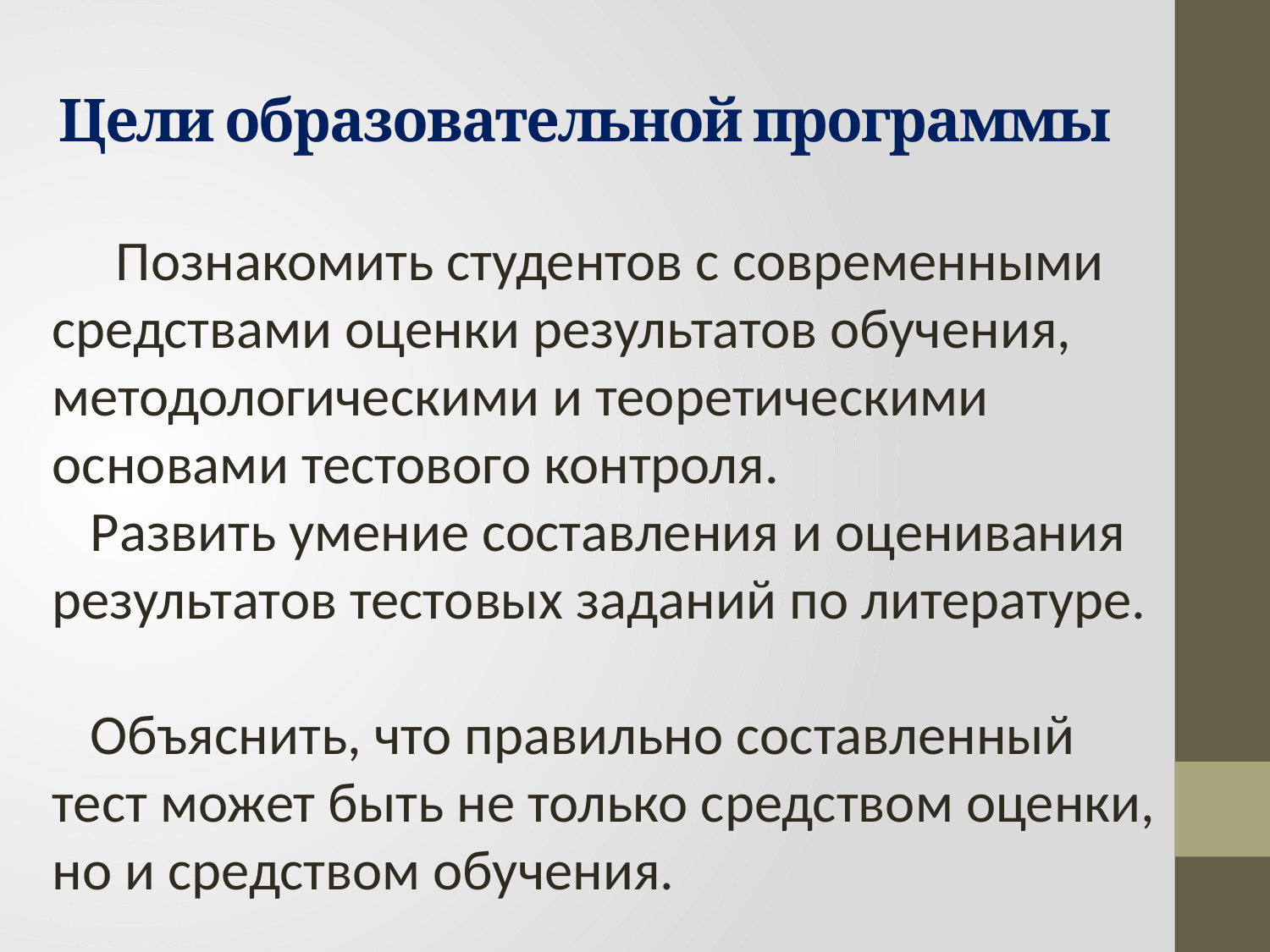

# Цели образовательной программы
     Познакомить студентов с современными средствами оценки результатов обучения, методологическими и теоретическими основами тестового контроля.
   Развить умение составления и оценивания результатов тестовых заданий по литературе.
   Объяснить, что правильно составленный тест может быть не только средством оценки, но и средством обучения.